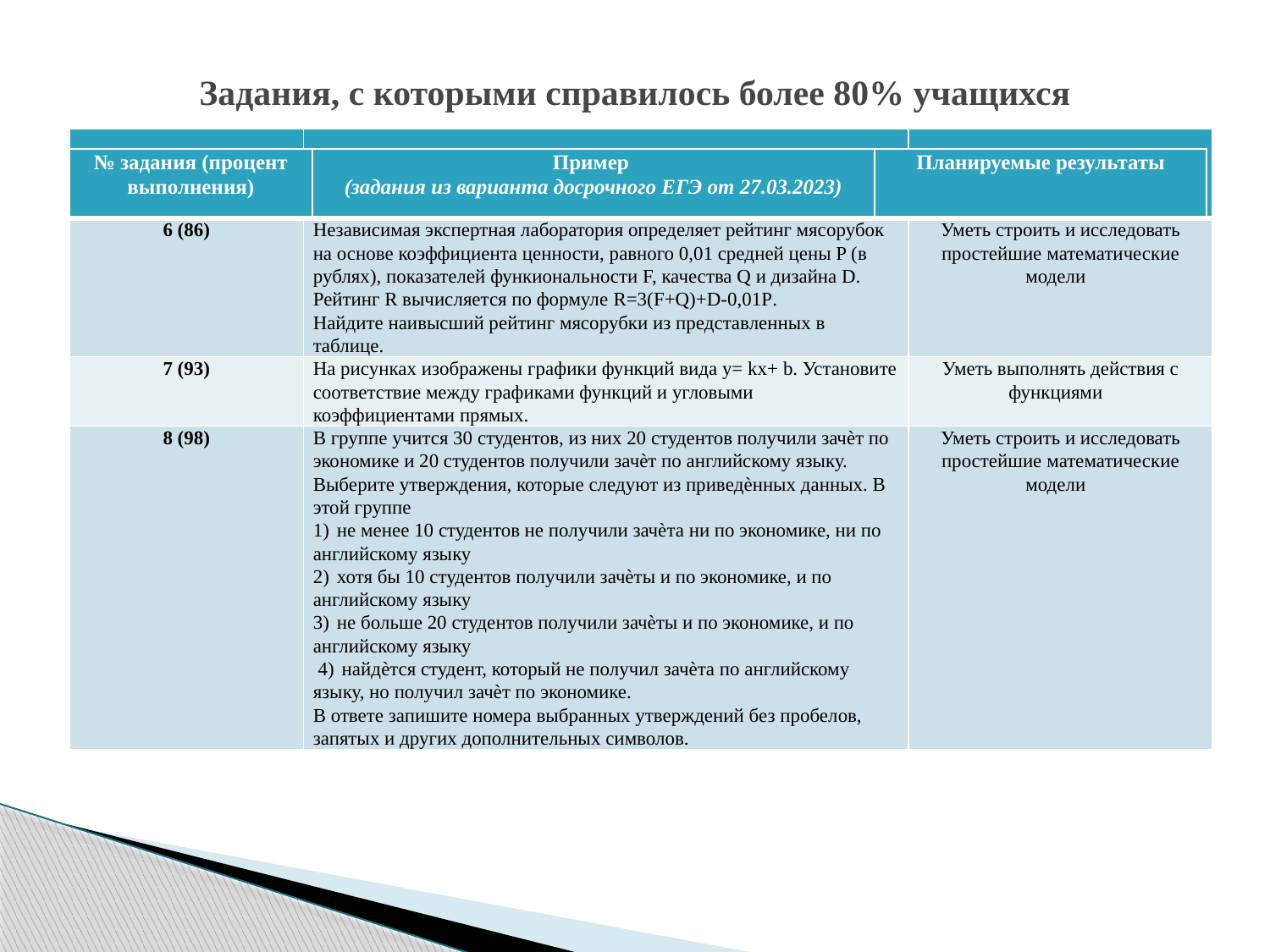

# Задания, с которыми справилось более 80% учащихся
|  |  |  |
| --- | --- | --- |
| 6 (86) | Независимая экспертная лаборатория определяет рейтинг мясорубок на основе коэффициента ценности, равного 0,01 средней цены P (в рублях), показателей функиональности F, качества Q и дизайна D. Рейтинг R вычисляется по формуле R=3(F+Q)+D-0,01P. Найдите наивысший рейтинг мясорубки из представленных в таблице. | Уметь строить и исследовать простейшие математические модели |
| 7 (93) | На рисунках изображены графики функций вида y= kx+ b. Установите соответствие между графиками функций и угловыми коэффициентами прямых. | Уметь выполнять действия с функциями |
| 8 (98) | В группе учится 30 студентов, из них 20 студентов получили зачѐт по экономике и 20 студентов получили зачѐт по английскому языку. Выберите утверждения, которые следуют из приведѐнных данных. В этой группе 1)  не менее 10 студентов не получили зачѐта ни по экономике, ни по английскому языку 2)  хотя бы 10 студентов получили зачѐты и по экономике, и по английскому языку 3)  не больше 20 студентов получили зачѐты и по экономике, и по английскому языку 4)  найдѐтся студент, который не получил зачѐта по английскому языку, но получил зачѐт по экономике. В ответе запишите номера выбранных утверждений без пробелов, запятых и других дополнительных символов. | Уметь строить и исследовать простейшие математические модели |
| № задания (процент выполнения) | Пример (задания из варианта досрочного ЕГЭ от 27.03.2023) | Планируемые результаты |
| --- | --- | --- |